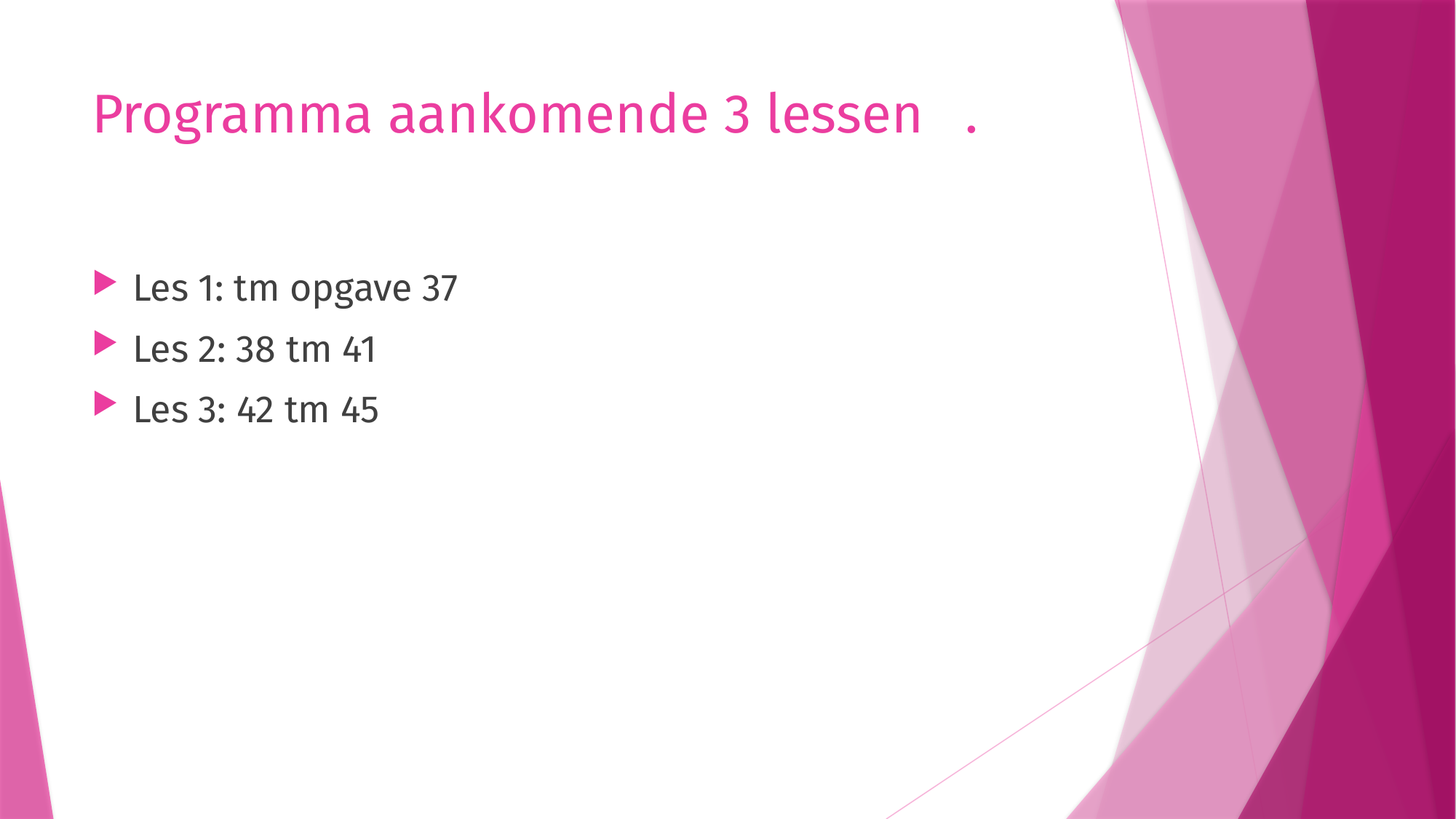

# Programma aankomende 3 lessen	.
Les 1: tm opgave 37
Les 2: 38 tm 41
Les 3: 42 tm 45